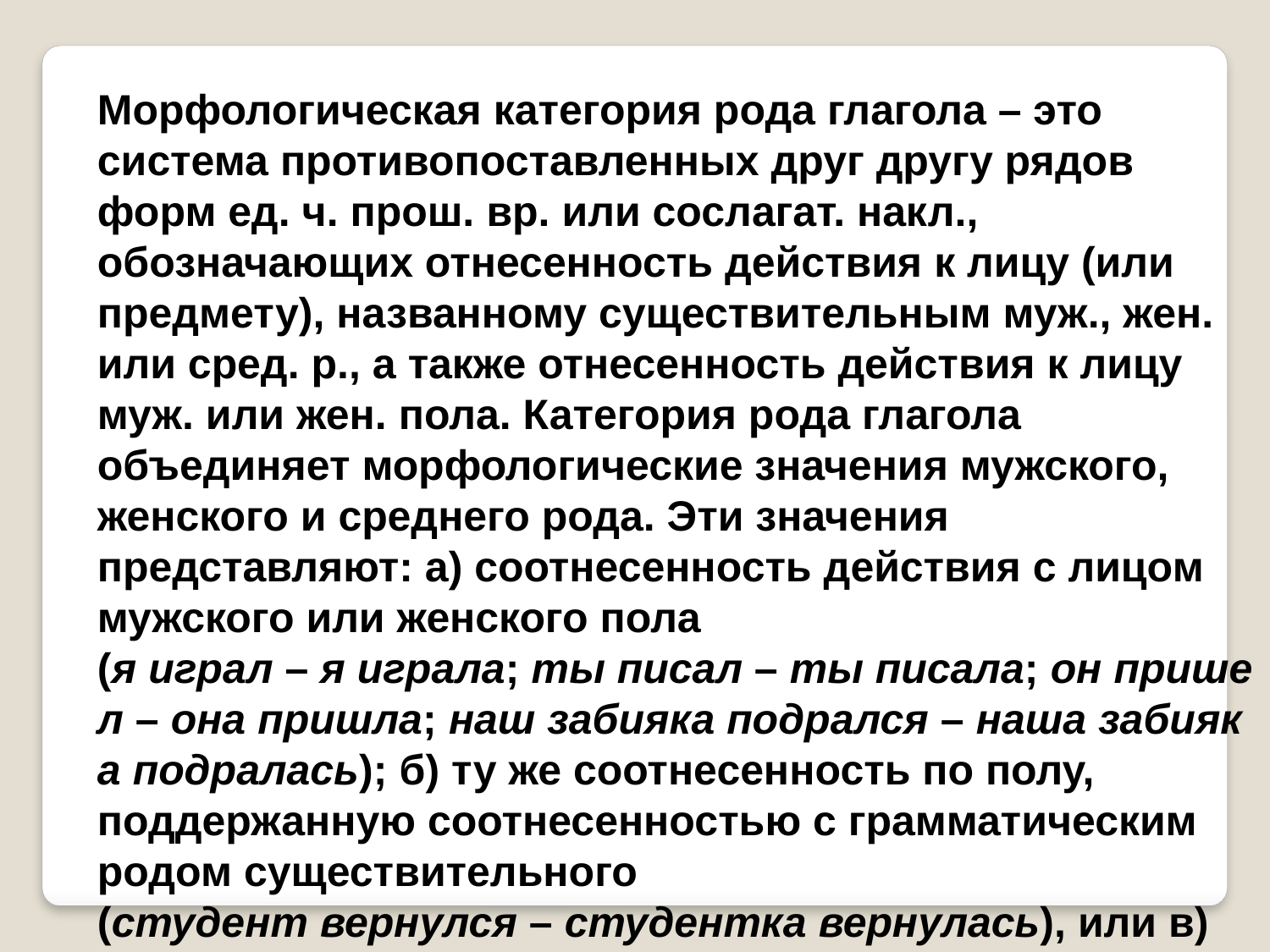

Морфологическая категория рода глагола – это система противопоставленных друг другу рядов форм ед. ч. прош. вр. или сослагат. накл., обозначающих отнесенность действия к лицу (или предмету), названному существительным муж., жен. или сред. р., а также отнесенность действия к лицу муж. или жен. пола. Категория рода глагола объединяет морфологические значения мужского, женского и среднего рода. Эти значения представляют: а) соотнесенность действия с лицом мужского или женского пола (я играл – я играла; ты писал – ты писала; он пришел – она пришла; наш забияка подрался – наша забияка подралась); б) ту же соотнесенность по полу, поддержанную соотнесенностью с грамматическим родом существительного (студент вернулся – студентка вернулась), или в) только синтаксическую связь с именем – названием предмета в соответствии с грамматическим родом этого имени (стол стоял, книга упала, море шумело). Сочетания типа Дитя играло, Появилосьчудовище отражают синтаксическую связь глагольной формы с именем и не сигнализируют о поле лица.